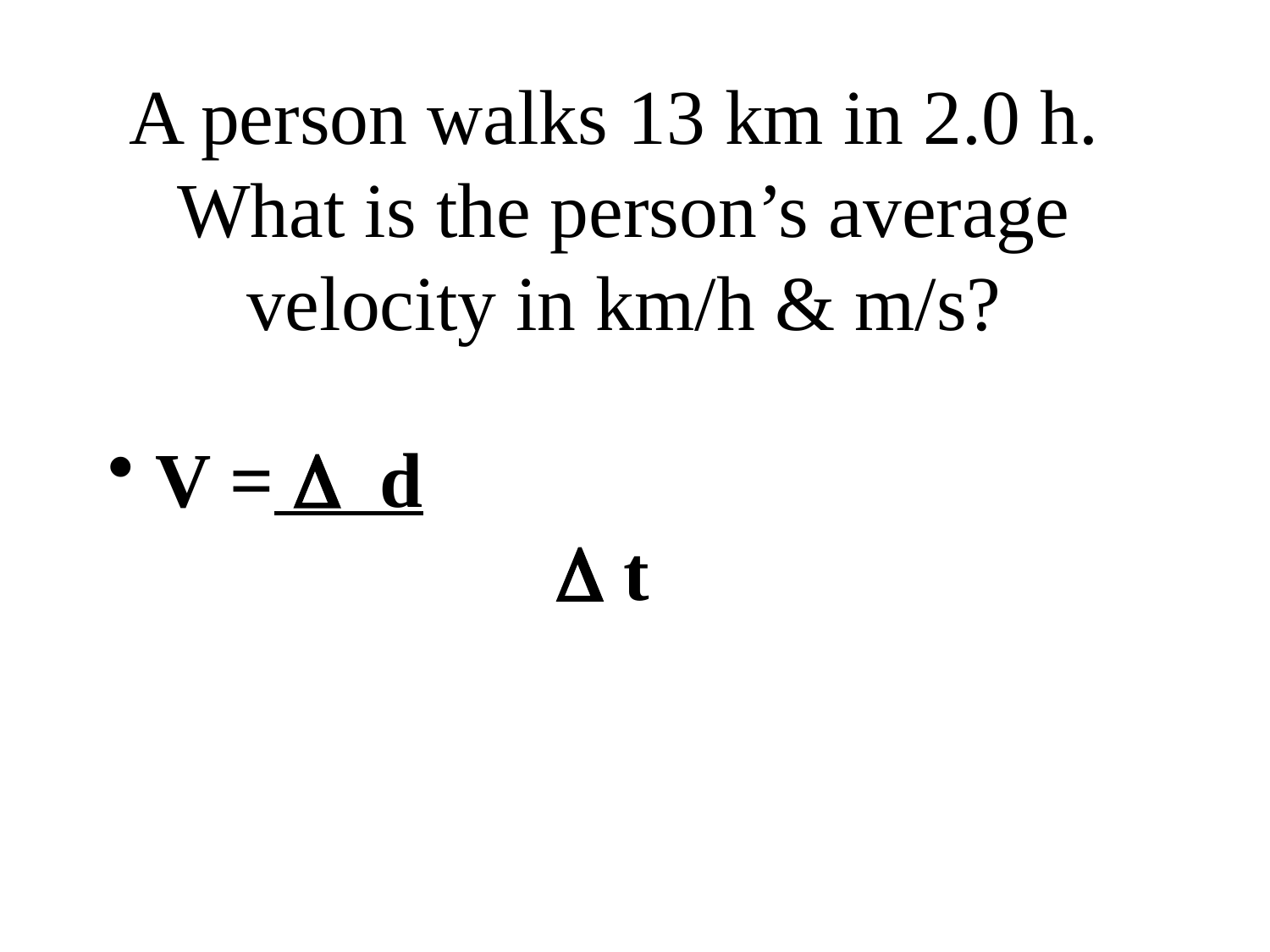

# A person walks 13 km in 2.0 h.  What is the person’s average velocity in km/h & m/s?
V = Δ  d						         	 Δ t